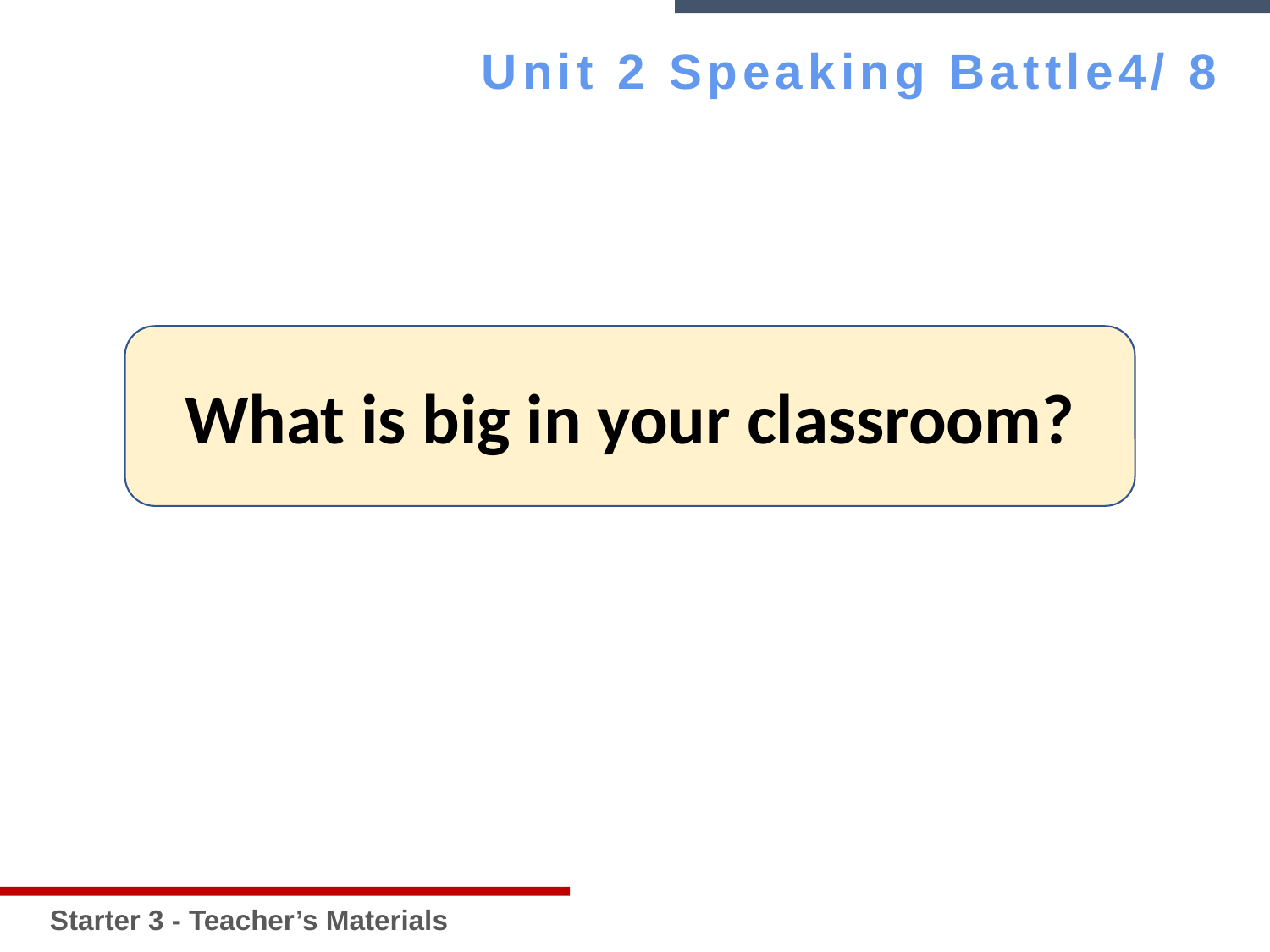

Starter 3 - Teacher’s Materials
Unit 2 Speaking Battle4/ 8
What is big in your classroom?